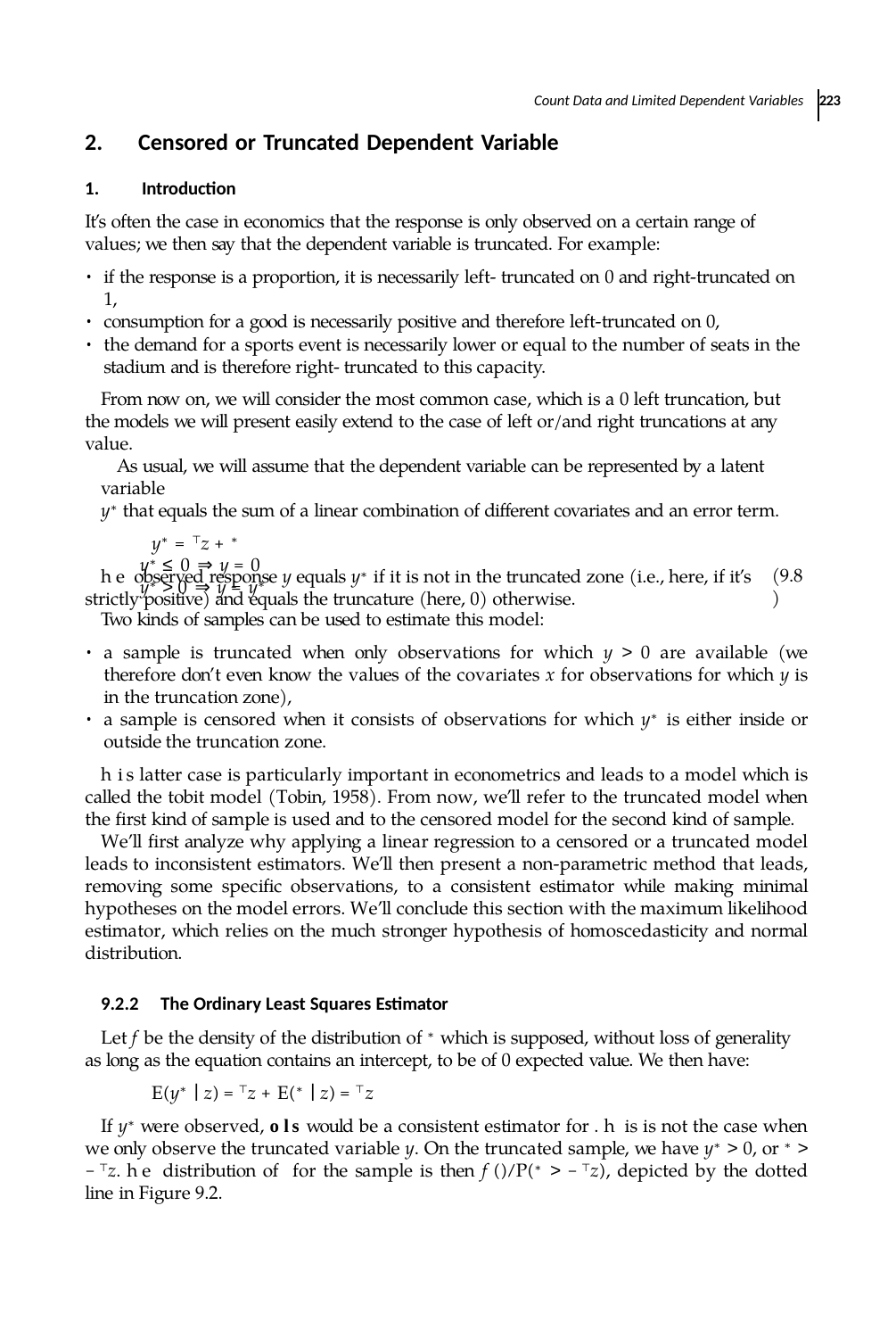

Count Data and Limited Dependent Variables  223

Censored or Truncated Dependent Variable

Introduction
It’s often the case in economics that the response is only observed on a certain range of values; we then say that the dependent variable is truncated. For example:
if the response is a proportion, it is necessarily left- truncated on 0 and right-truncated on 1,
consumption for a good is necessarily positive and therefore left-truncated on 0,
the demand for a sports event is necessarily lower or equal to the number of seats in the stadium and is therefore right- truncated to this capacity.
From now on, we will consider the most common case, which is a 0 left truncation, but the models we will present easily extend to the case of left or/and right truncations at any value.
As usual, we will assume that the dependent variable can be represented by a latent variable
y∗ that equals the sum of a linear combination of different covariates and an error term.
y∗ = ⊤z + ∗
he observed response y equals y∗ if it is not in the truncated zone (i.e., here, if it’s strictly positive) and equals the truncature (here, 0) otherwise.
y∗ ≤ 0 ⇒ y = 0
y∗ > 0 ⇒ y = y∗
Two kinds of samples can be used to estimate this model:
(9.8)
a sample is truncated when only observations for which y > 0 are available (we therefore don’t even know the values of the covariates x for observations for which y is in the truncation zone),
a sample is censored when it consists of observations for which y∗  is either inside or outside the truncation zone.
his latter case is particularly important in econometrics and leads to a model which is called the tobit model (Tobin, 1958). From now, we’ll refer to the truncated model when the ﬁrst kind of sample is used and to the censored model for the second kind of sample.
We’ll ﬁrst analyze why applying a linear regression to a censored or a truncated model leads to inconsistent estimators. We’ll then present a non-parametric method that leads, removing some speciﬁc observations, to a consistent estimator while making minimal hypotheses on the model errors. We’ll conclude this section with the maximum likelihood estimator, which relies on the much stronger hypothesis of homoscedasticity and normal distribution.

9.2.2  The Ordinary Least Squares Estimator
Let f be the density of the distribution of ∗ which is supposed, without loss of generality as long as the equation contains an intercept, to be of 0 expected value. We then have:
E(y∗ ∣ z) = ⊤z + E(∗ ∣ z) = ⊤z
If y∗  were observed, ols would be a consistent estimator for . his is not the case when we only observe the truncated variable y. On the truncated sample, we have y∗  > 0, or ∗  > −⊤z. he distribution of  for the sample is then f ()∕P(∗  > −⊤z), depicted by the dotted line in Figure 9.2.